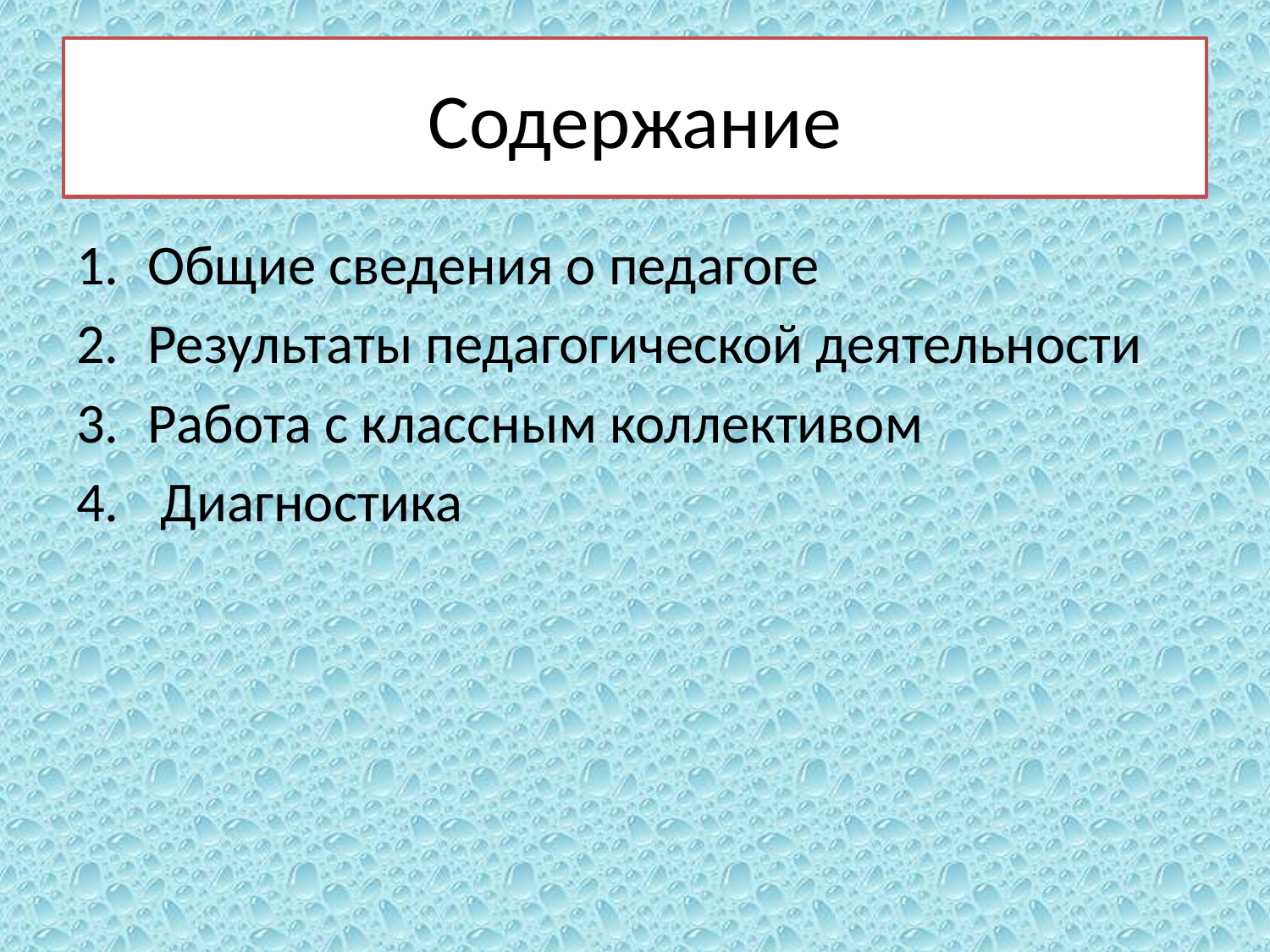

# Содержание
Общие сведения о педагоге
Результаты педагогической деятельности
Работа с классным коллективом
 Диагностика